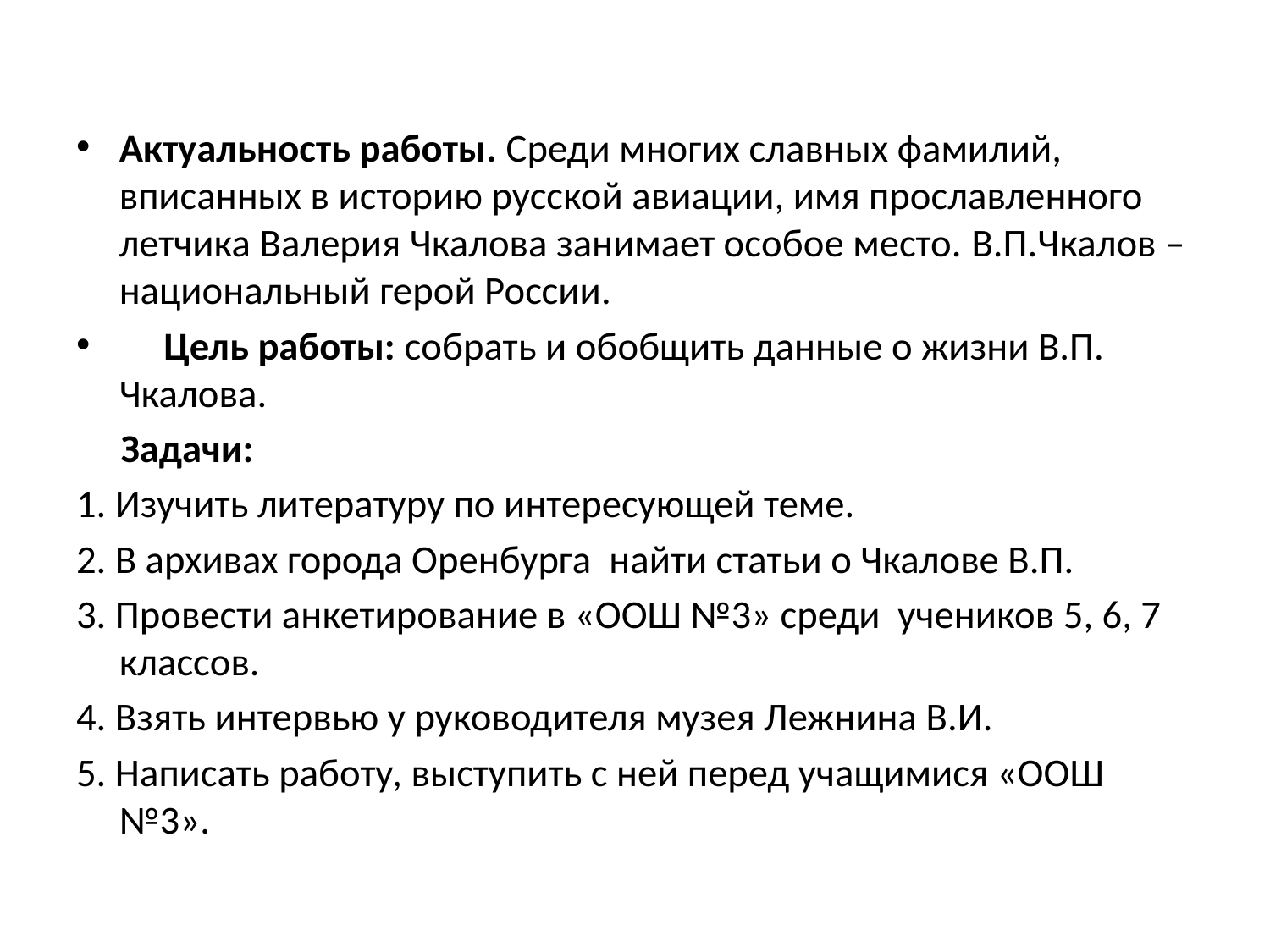

Актуальность работы. Среди многих славных фамилий, вписанных в историю русской авиации, имя прославленного летчика Валерия Чкалова занимает особое место. В.П.Чкалов – национальный герой России.
     Цель работы: собрать и обобщить данные о жизни В.П. Чкалова.
     Задачи:
1. Изучить литературу по интересующей теме.
2. В архивах города Оренбурга  найти статьи о Чкалове В.П.
3. Провести анкетирование в «ООШ №3» среди  учеников 5, 6, 7 классов.
4. Взять интервью у руководителя музея Лежнина В.И.
5. Написать работу, выступить с ней перед учащимися «ООШ №3».